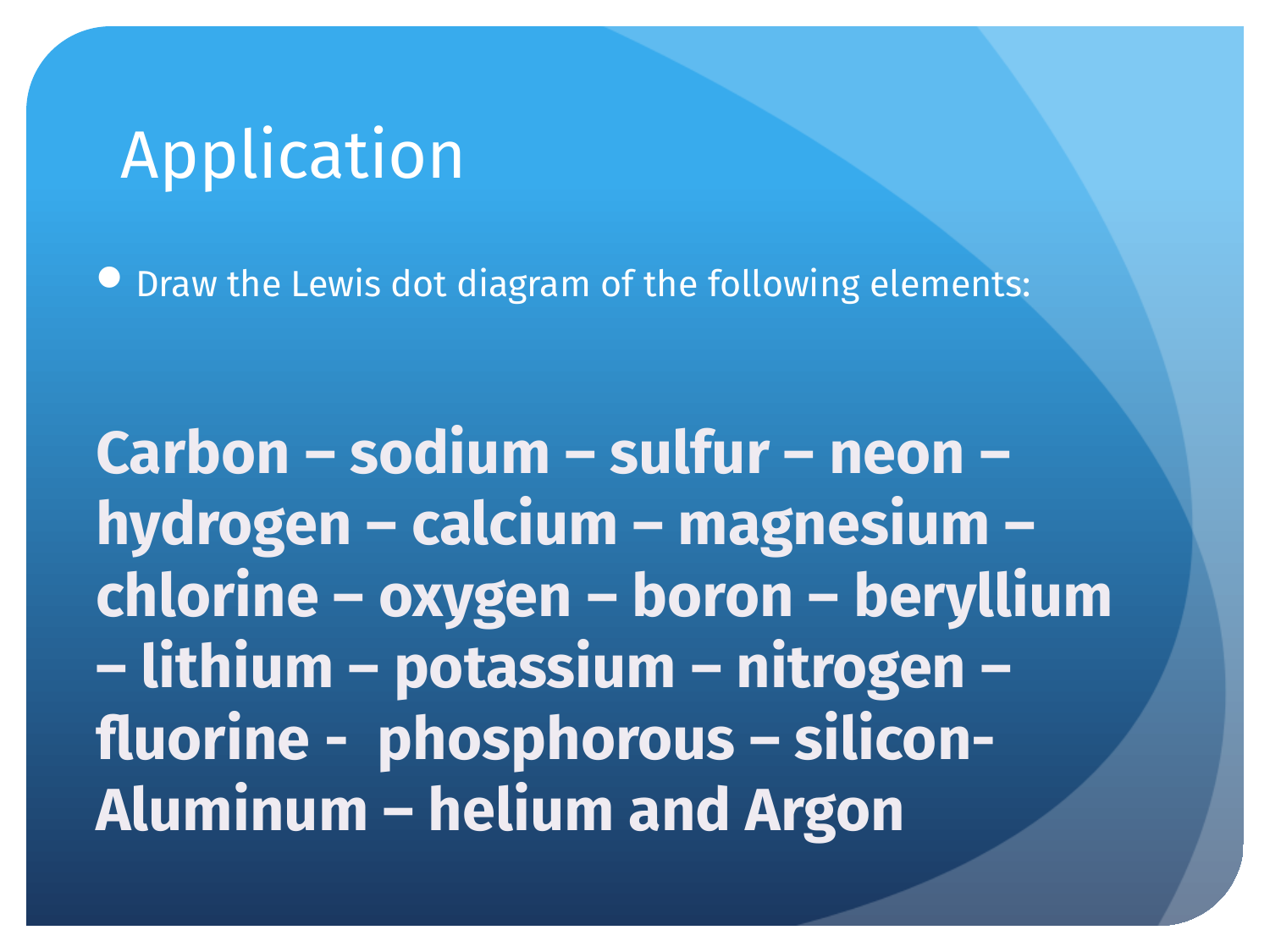

# Application
Draw the Lewis dot diagram of the following elements:

Carbon – sodium – sulfur – neon – hydrogen – calcium – magnesium – chlorine – oxygen – boron – beryllium – lithium – potassium – nitrogen – fluorine -  phosphorous – silicon- Aluminum – helium and Argon